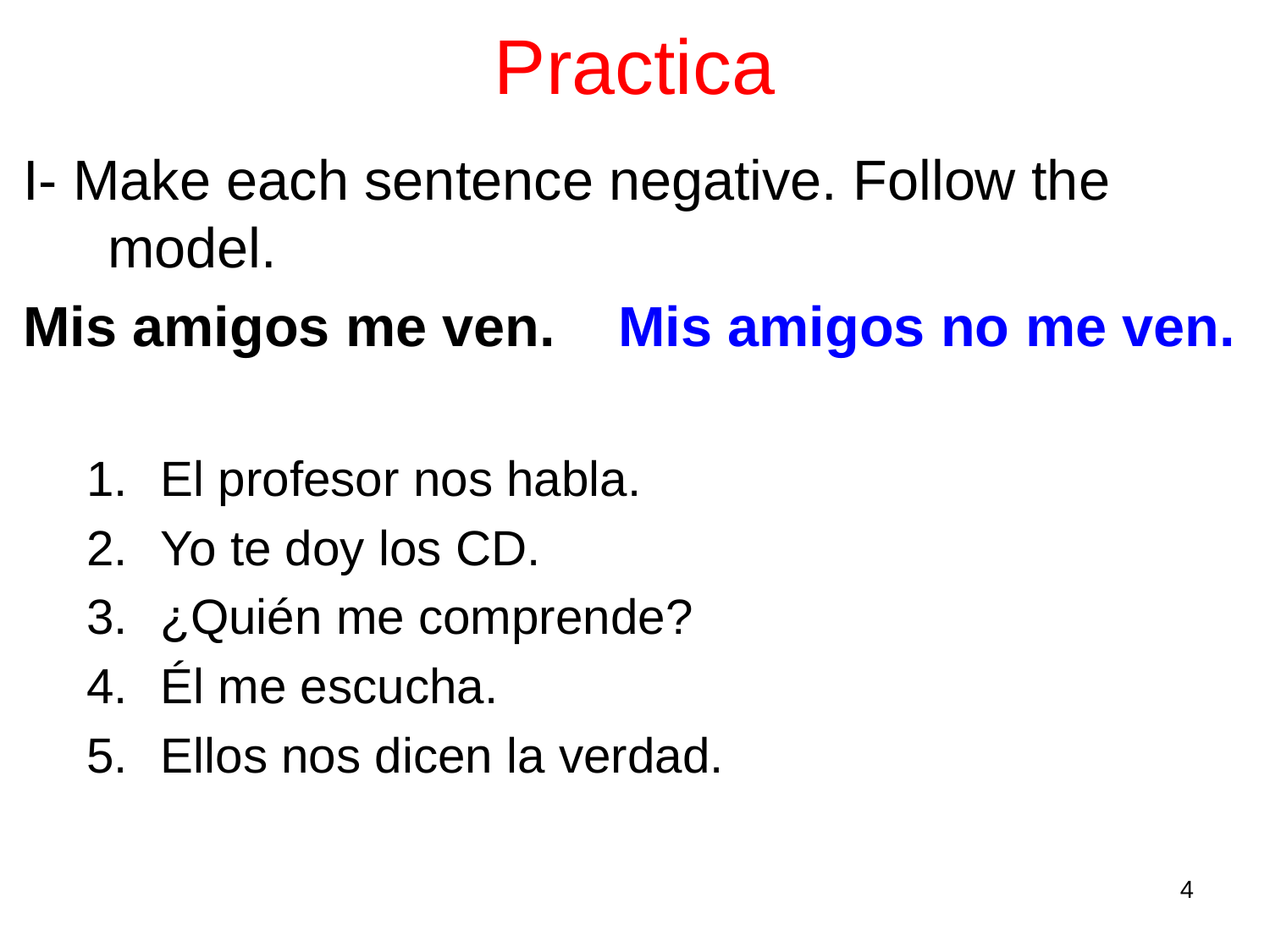

Practica
I- Make each sentence negative. Follow the model.
Mis amigos me ven.    Mis amigos no me ven.

El profesor nos habla.
Yo te doy los CD.
¿Quién me comprende?
Él me escucha.
Ellos nos dicen la verdad.
4